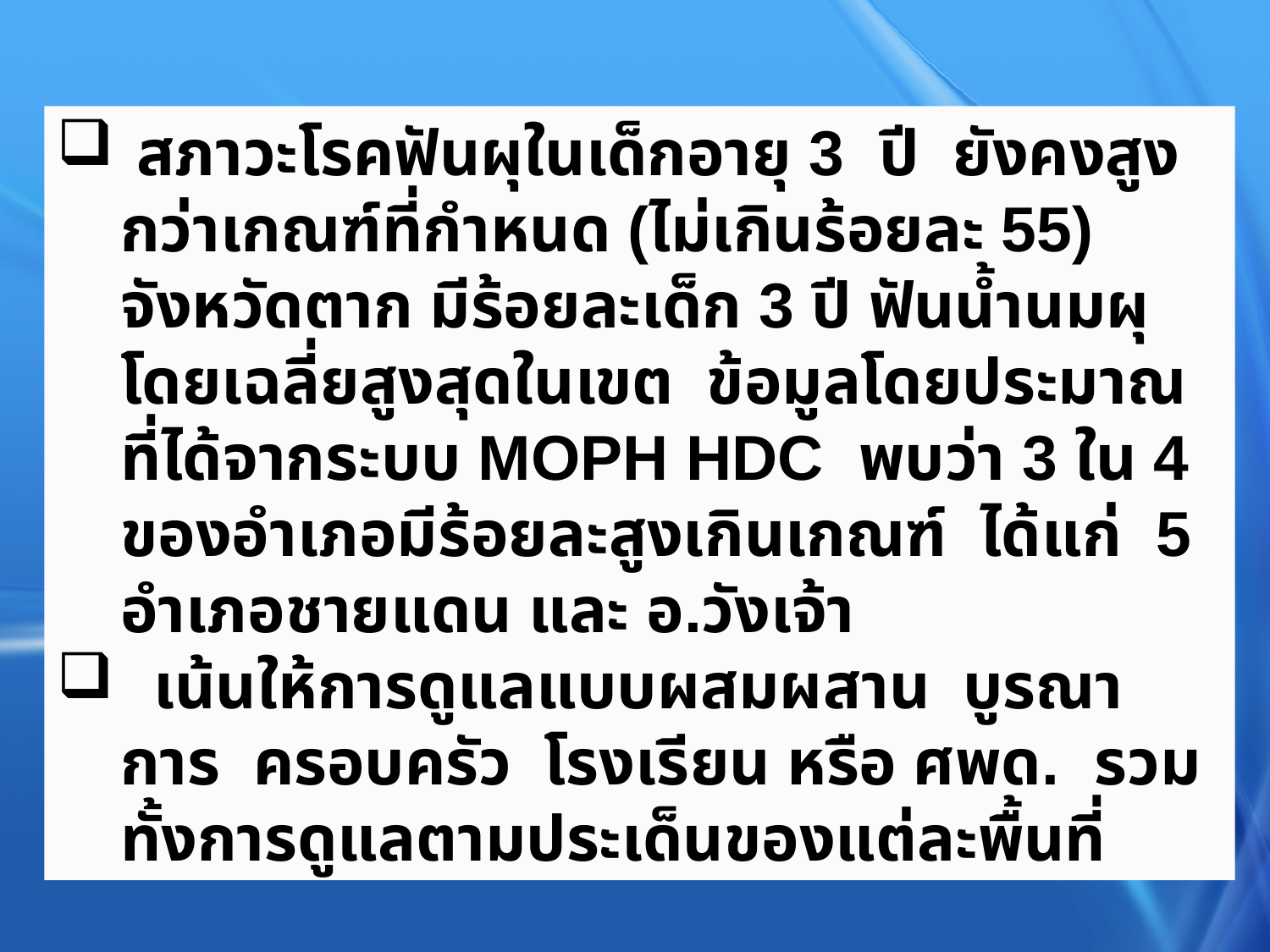

สภาวะโรคฟันผุในเด็กอายุ 3  ปี  ยังคงสูงกว่าเกณฑ์ที่กำหนด (ไม่เกินร้อยละ 55)  จังหวัดตาก มีร้อยละเด็ก 3 ปี ฟันน้ำนมผุ  โดยเฉลี่ยสูงสุดในเขต  ข้อมูลโดยประมาณ  ที่ได้จากระบบ MOPH HDC  พบว่า 3 ใน 4  ของอำเภอมีร้อยละสูงเกินเกณฑ์  ได้แก่  5 อำเภอชายแดน และ อ.วังเจ้า
  เน้นให้การดูแลแบบผสมผสาน  บูรณาการ  ครอบครัว  โรงเรียน หรือ ศพด.  รวมทั้งการดูแลตามประเด็นของแต่ละพื้นที่